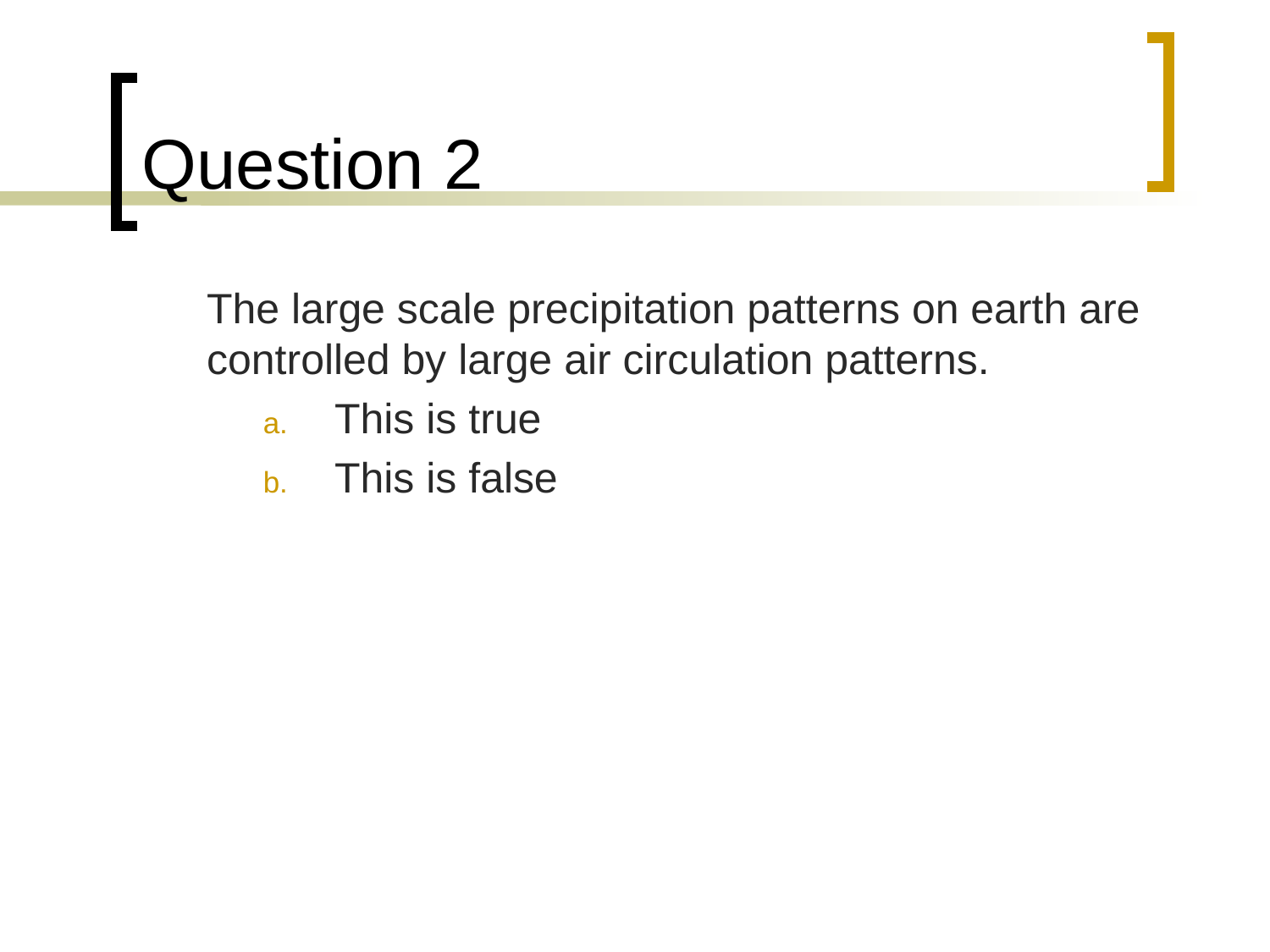

# Question 2
	The large scale precipitation patterns on earth are controlled by large air circulation patterns.
This is true
This is false